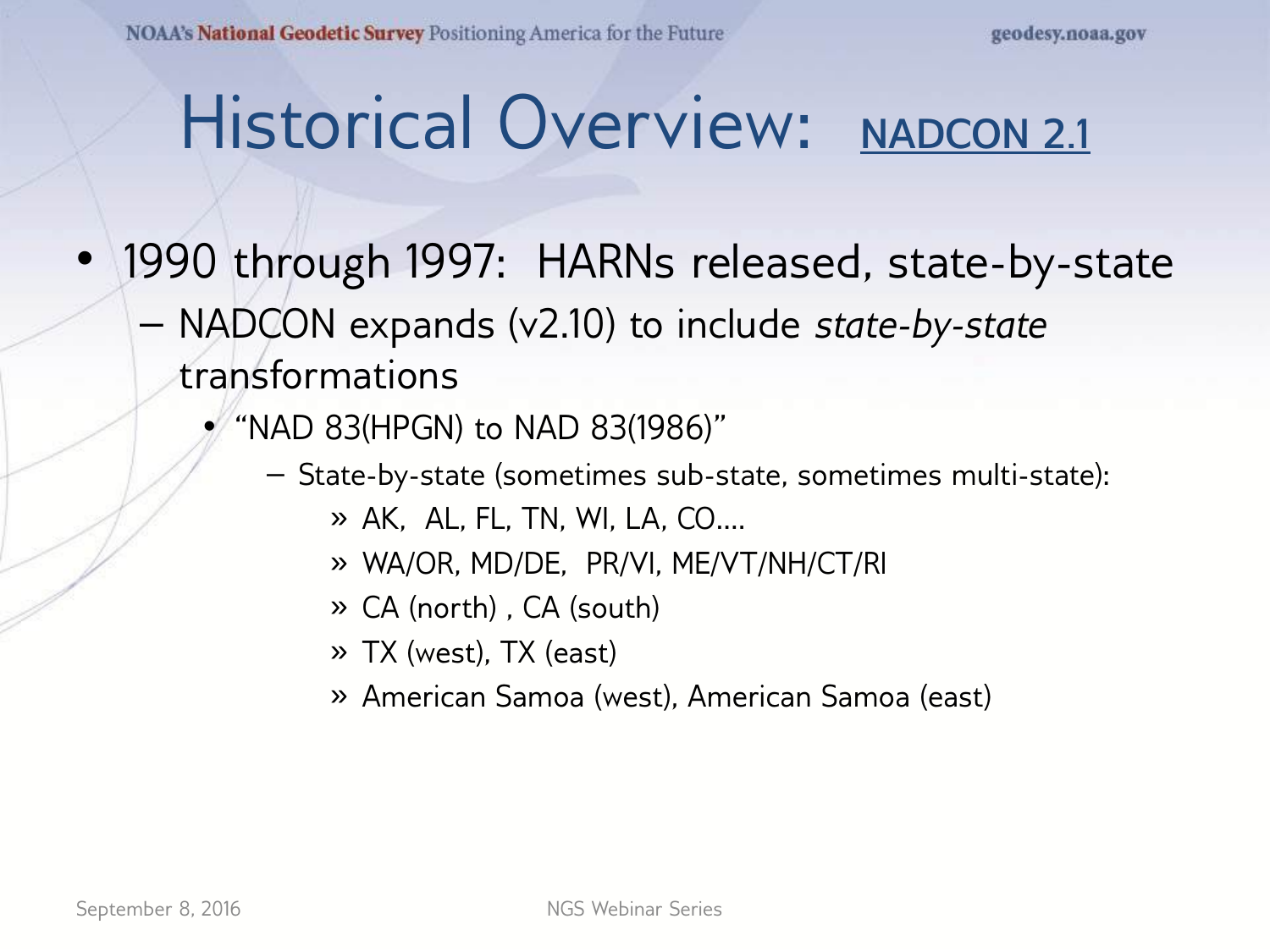

# Historical Overview:  NADCON 2.1
1990 through 1997:  HARNs released, state-by-state
NADCON expands (v2.10) to include state-by-state transformations
“NAD 83(HPGN) to NAD 83(1986)”
State-by-state (sometimes sub-state, sometimes multi-state):
AK,  AL, FL, TN, WI, LA, CO….
WA/OR, MD/DE,  PR/VI, ME/VT/NH/CT/RI
CA (north) , CA (south)
TX (west), TX (east)
American Samoa (west), American Samoa (east)
September 8, 2016
NGS Webinar Series